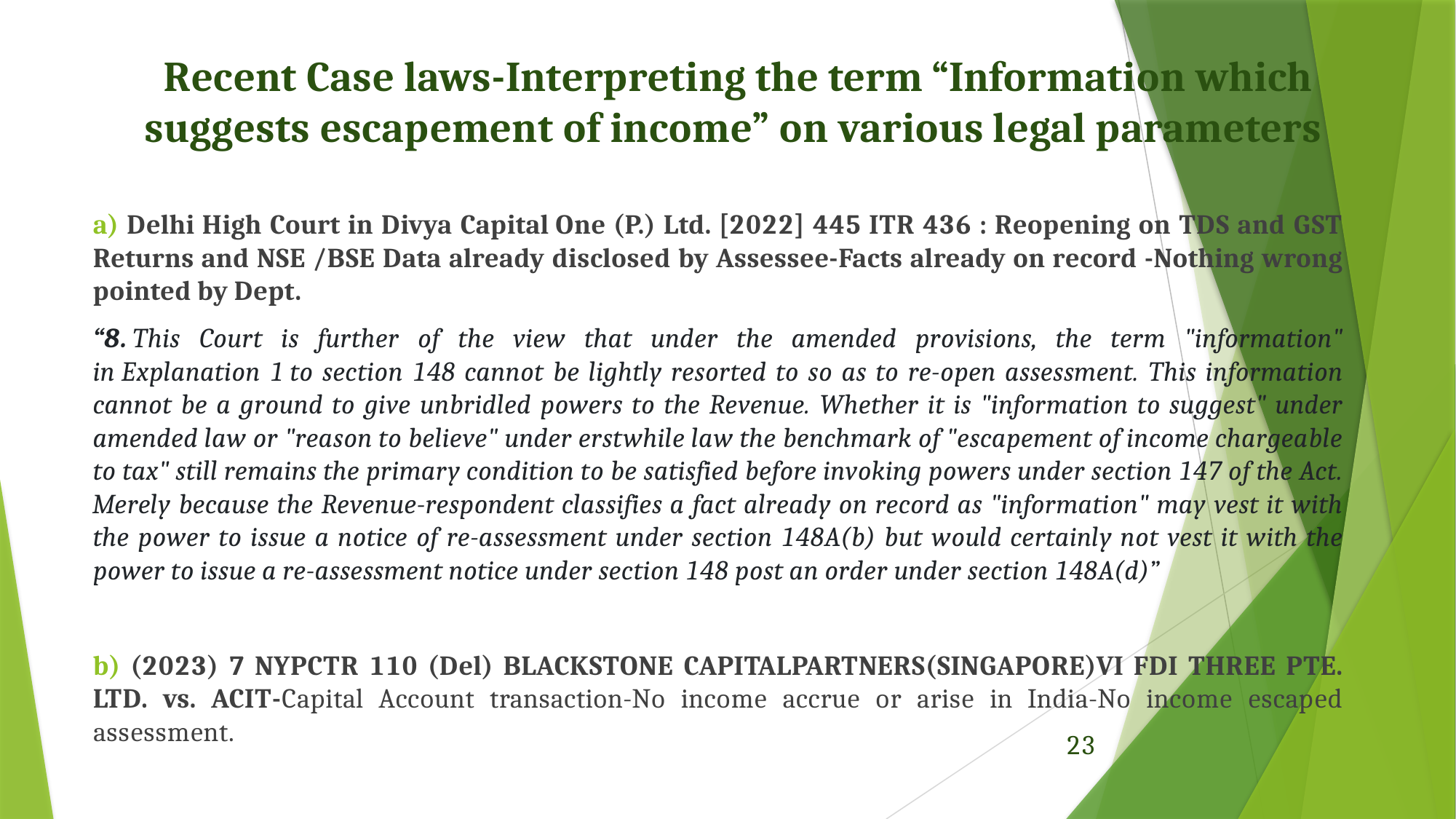

# Recent Case laws-Interpreting the term “Information which suggests escapement of income” on various legal parameters
a) Delhi High Court in Divya Capital One (P.) Ltd. [2022] 445 ITR 436 : Reopening on TDS and GST Returns and NSE /BSE Data already disclosed by Assessee-Facts already on record -Nothing wrong pointed by Dept.
“8. This Court is further of the view that under the amended provisions, the term "information" in Explanation 1 to section 148 cannot be lightly resorted to so as to re-open assessment. This information cannot be a ground to give unbridled powers to the Revenue. Whether it is "information to suggest" under amended law or "reason to believe" under erstwhile law the benchmark of "escapement of income chargeable to tax" still remains the primary condition to be satisfied before invoking powers under section 147 of the Act. Merely because the Revenue-respondent classifies a fact already on record as "information" may vest it with the power to issue a notice of re-assessment under section 148A(b) but would certainly not vest it with the power to issue a re-assessment notice under section 148 post an order under section 148A(d)”

b) (2023) 7 NYPCTR 110 (Del) BLACKSTONE CAPITALPARTNERS(SINGAPORE)VI FDI THREE PTE. LTD. vs. ACIT-Capital Account transaction-No income accrue or arise in India-No income escaped assessment.

23